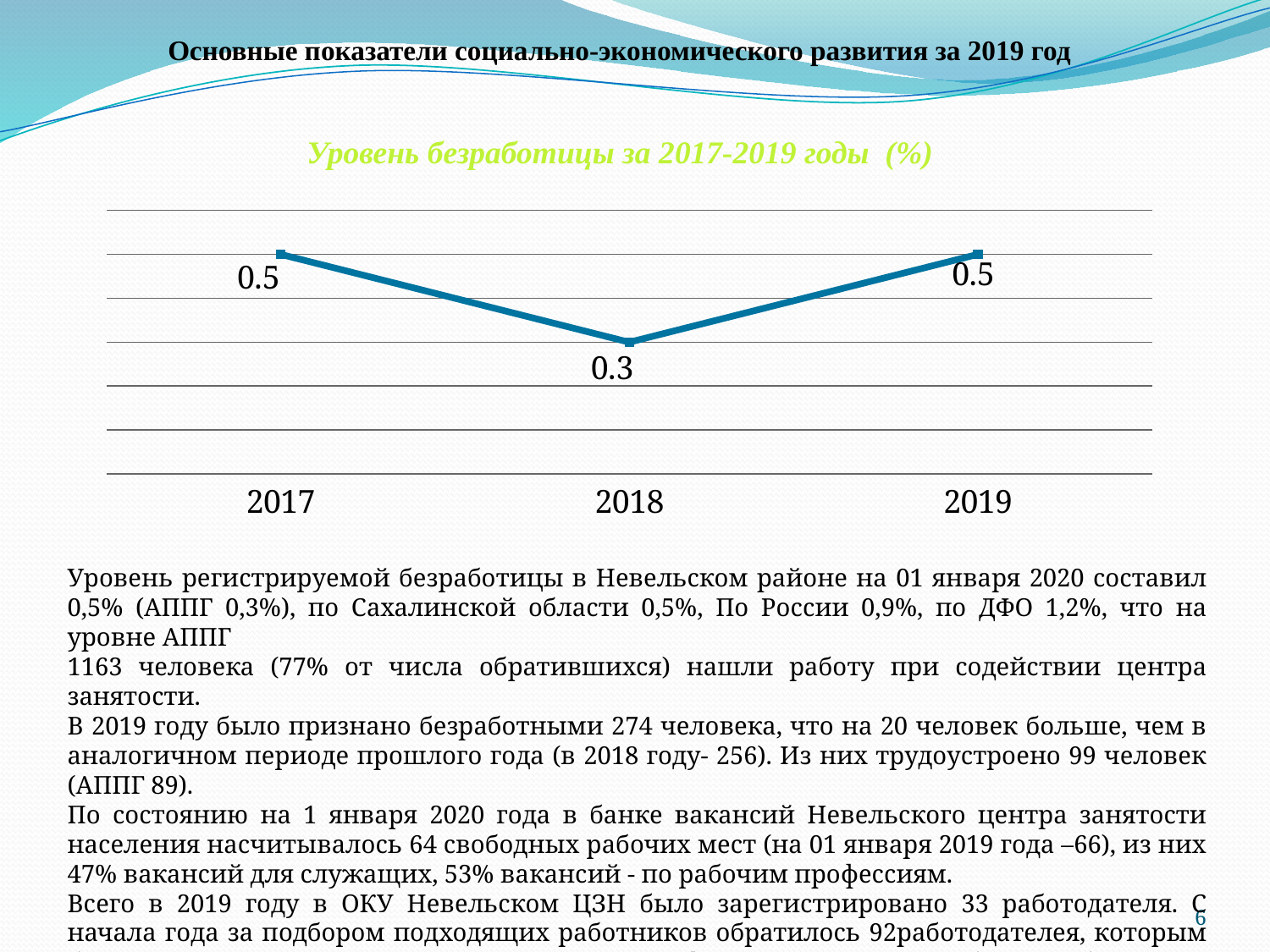

Основные показатели социально-экономического развития за 2019 год
Уровень безработицы за 2017-2019 годы  (%)

### Chart

| Category | Столбец1 |
|---|---|
| 2017 | 0.5 |
| 2018 | 0.3 |
| 2019 | 0.5 |
Уровень регистрируемой безработицы в Невельском районе на 01 января 2020 составил 0,5% (АППГ 0,3%), по Сахалинской области 0,5%, По России 0,9%, по ДФО 1,2%, что на уровне АППГ
1163 человека (77% от числа обратившихся) нашли работу при содействии центра занятости.
В 2019 году было признано безработными 274 человека, что на 20 человек больше, чем в аналогичном периоде прошлого года (в 2018 году- 256). Из них трудоустроено 99 человек (АППГ 89).
По состоянию на 1 января 2020 года в банке вакансий Невельского центра занятости населения насчитывалось 64 свободных рабочих мест (на 01 января 2019 года –66), из них 47% вакансий для служащих, 53% вакансий - по рабочим профессиям.
Всего в 2019 году в ОКУ Невельском ЦЗН было зарегистрировано 33 работодателя. С начала года за подбором подходящих работников обратилось 92работодателея, которым было оказано 405 государственных услуг по информированию и подбору необходимых работников.
6